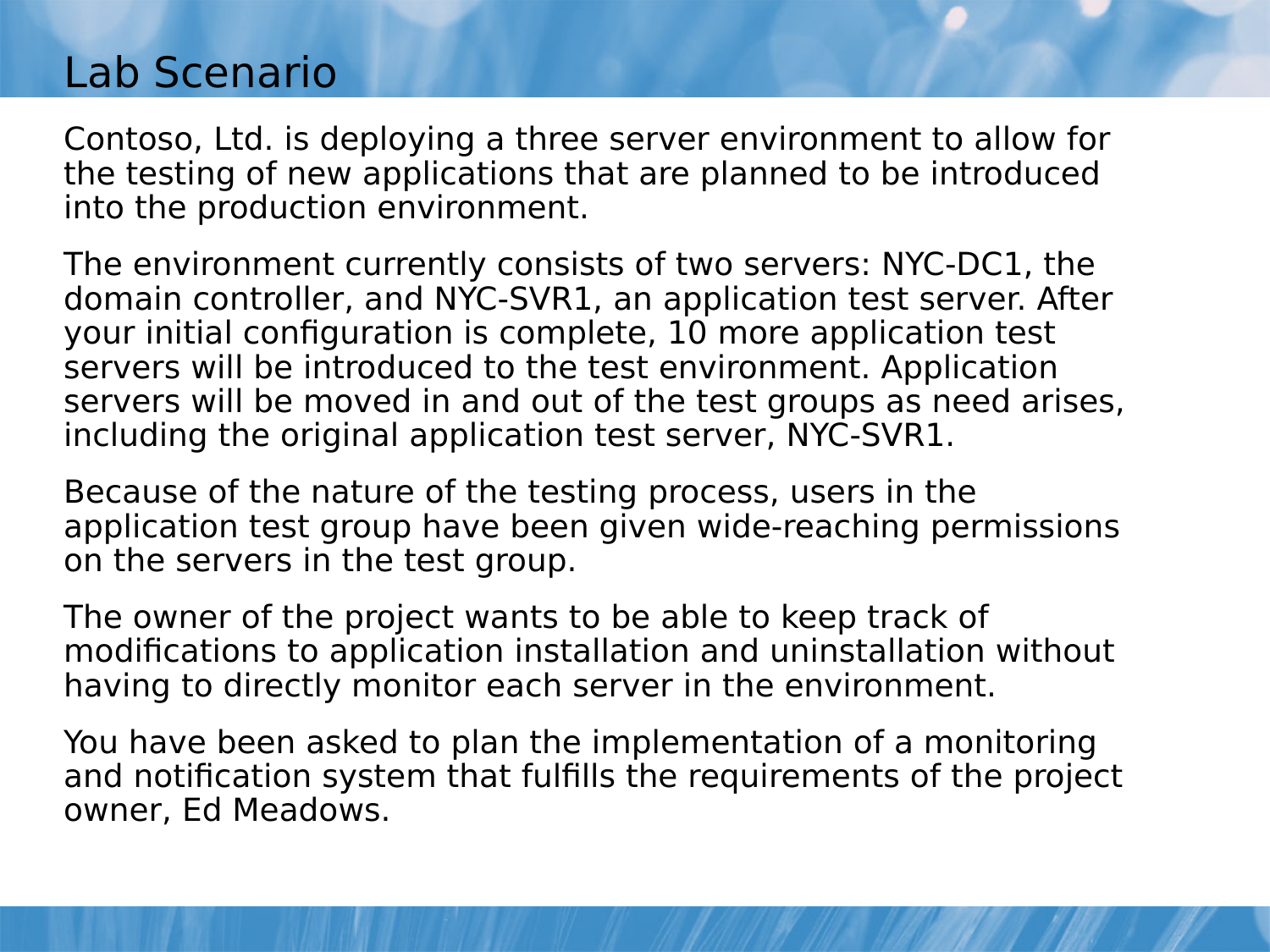

# Lab Scenario
Contoso, Ltd. is deploying a three server environment to allow for the testing of new applications that are planned to be introduced into the production environment.
The environment currently consists of two servers: NYC-DC1, the domain controller, and NYC-SVR1, an application test server. After your initial configuration is complete, 10 more application test servers will be introduced to the test environment. Application servers will be moved in and out of the test groups as need arises, including the original application test server, NYC-SVR1.
Because of the nature of the testing process, users in the application test group have been given wide-reaching permissions on the servers in the test group.
The owner of the project wants to be able to keep track of modifications to application installation and uninstallation without having to directly monitor each server in the environment.
You have been asked to plan the implementation of a monitoring and notification system that fulfills the requirements of the project owner, Ed Meadows.